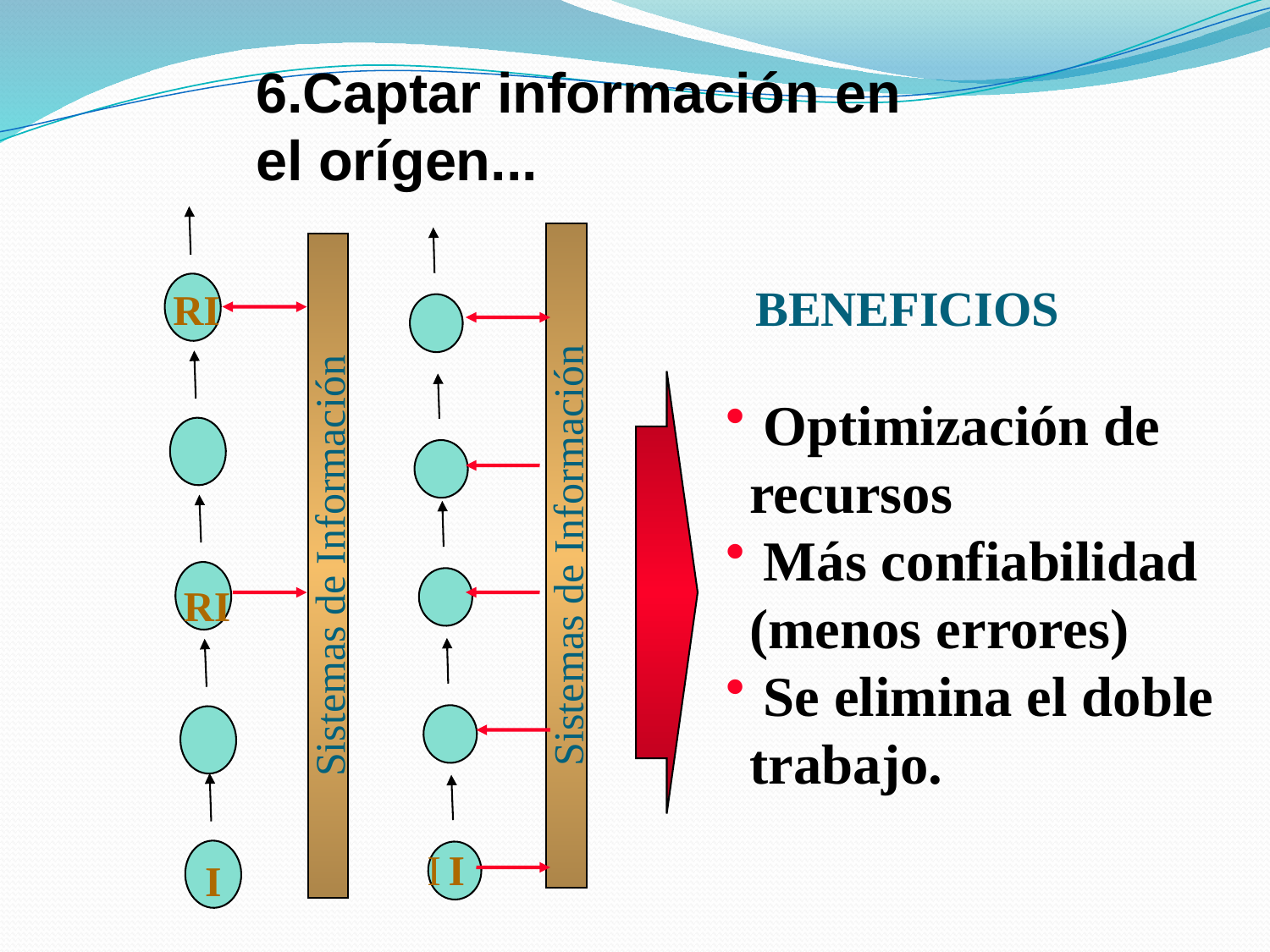

6.Captar información en
el orígen...

BENEFICIOS
RI

 Optimización de recursos
 Más confiabilidad (menos errores)
 Se elimina el doble trabajo.

Sistemas de Información
Sistemas de Información
RI

I
I
I